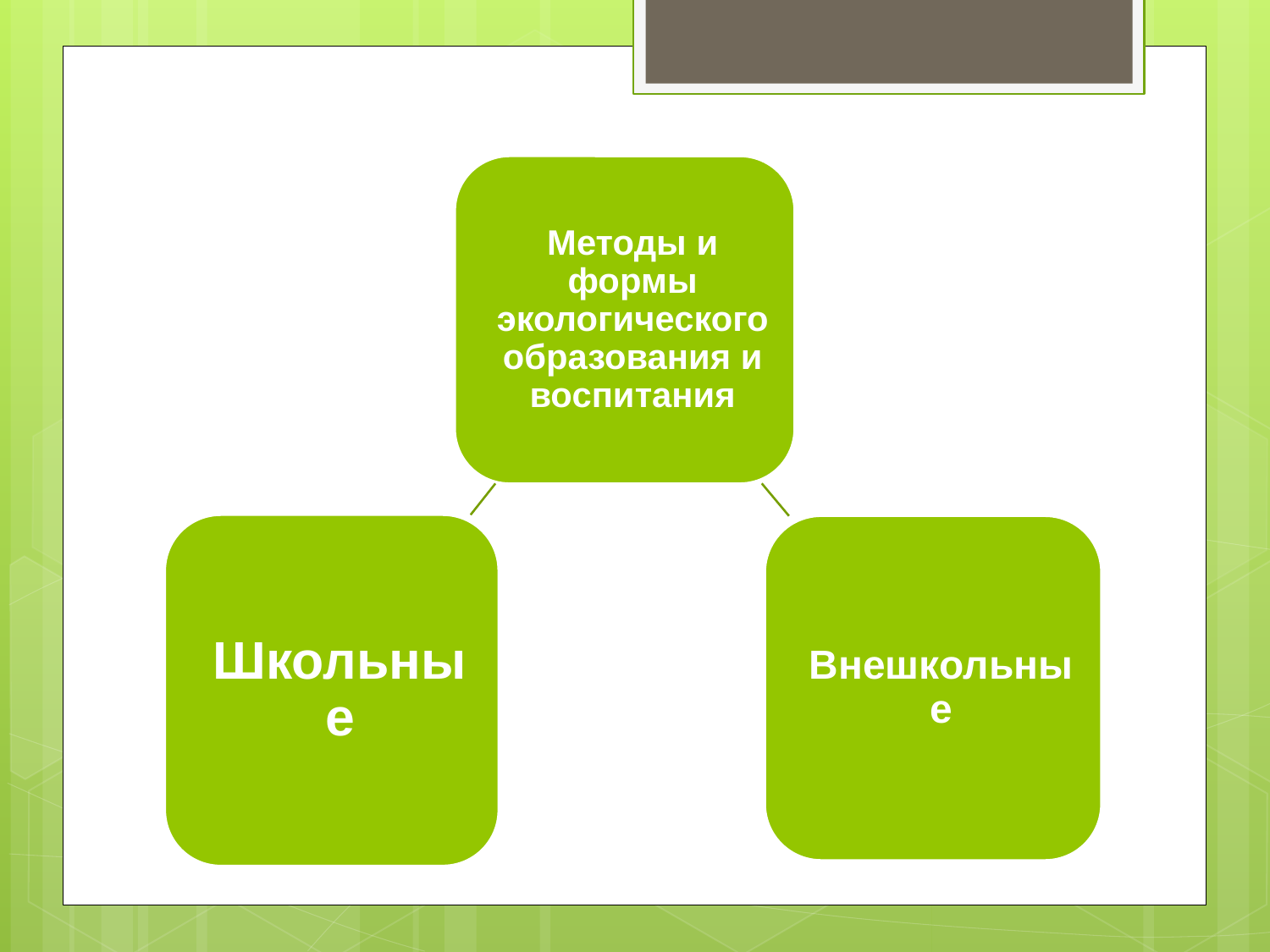

#
Методы и формы экологического образования и воспитания
Школьные
Внешкольные